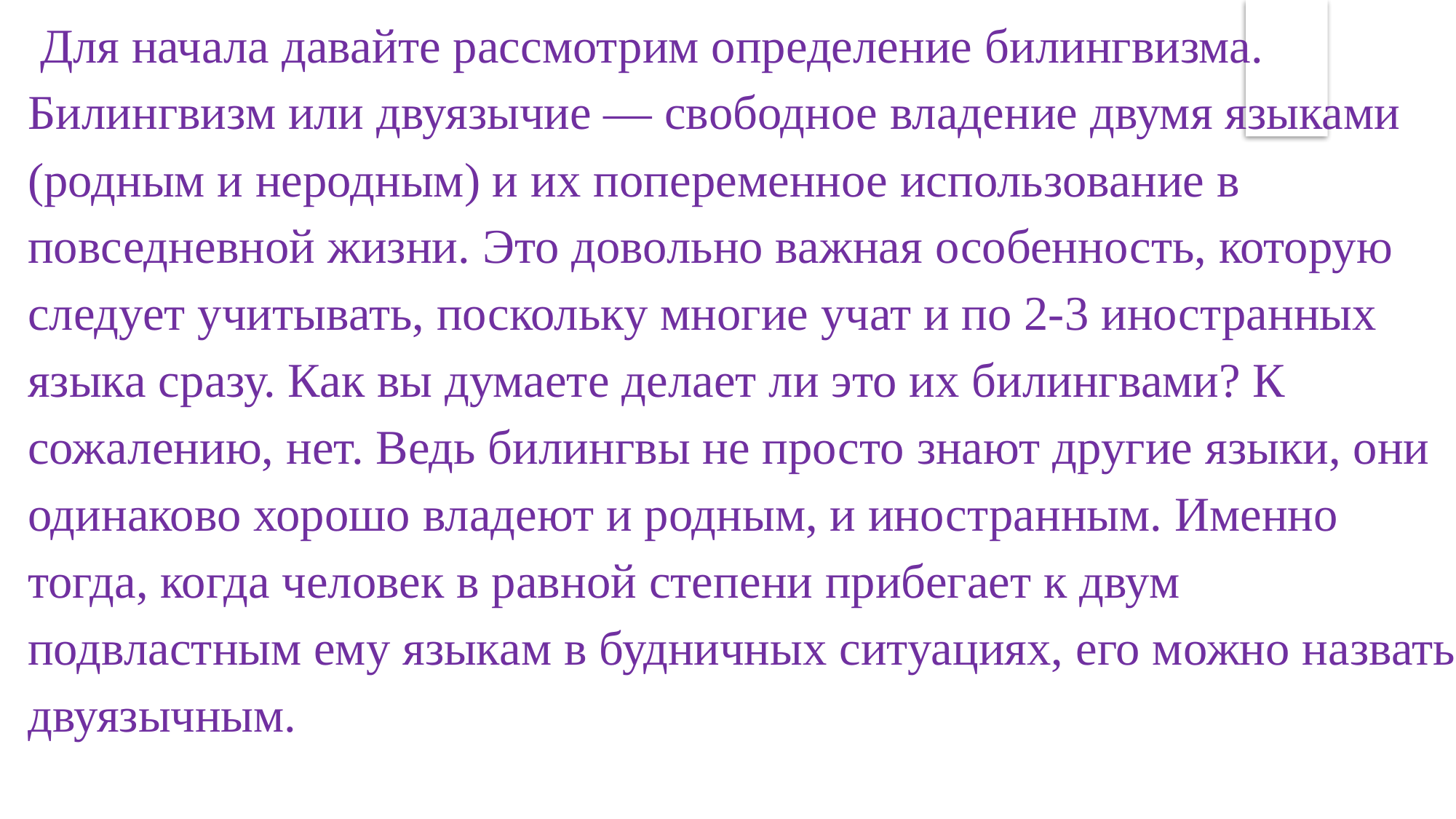

Для начала давайте рассмотрим определение билингвизма. Билингвизм или двуязычие — свободное владение двумя языками (родным и неродным) и их попеременное использование в повседневной жизни. Это довольно важная особенность, которую следует учитывать, поскольку многие учат и по 2-3 иностранных языка сразу. Как вы думаете делает ли это их билингвами? К сожалению, нет. Ведь билингвы не просто знают другие языки, они одинаково хорошо владеют и родным, и иностранным. Именно тогда, когда человек в равной степени прибегает к двум подвластным ему языкам в будничных ситуациях, его можно назвать двуязычным.